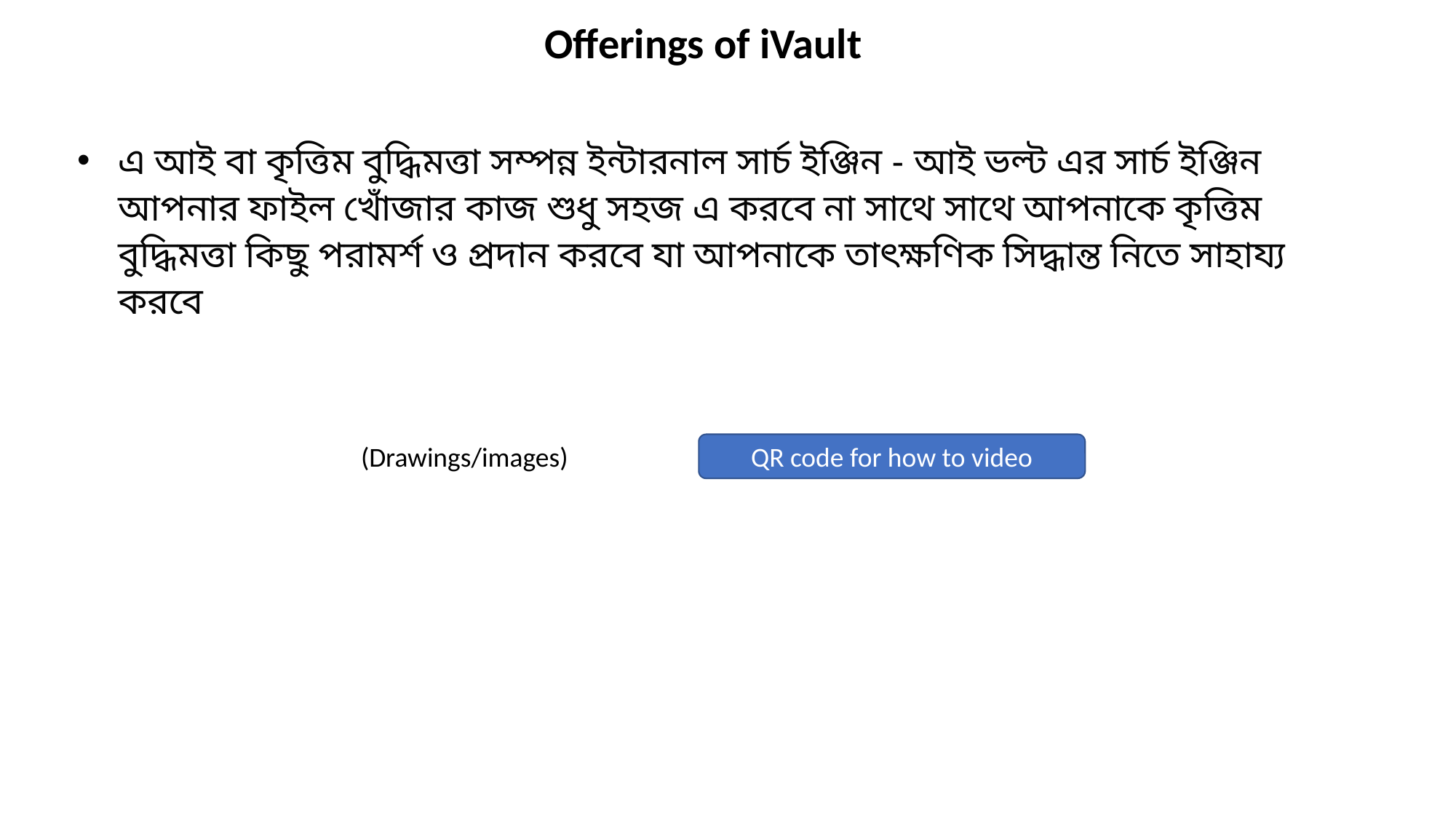

Offerings of iVault
এ আই বা কৃত্তিম বুদ্ধিমত্তা সম্পন্ন ইন্টারনাল সার্চ ইঞ্জিন - আই ভল্ট এর সার্চ ইঞ্জিন আপনার ফাইল খোঁজার কাজ শুধু সহজ এ করবে না সাথে সাথে আপনাকে কৃত্তিম বুদ্ধিমত্তা কিছু পরামর্শ ও প্রদান করবে যা আপনাকে তাৎক্ষণিক সিদ্ধান্ত নিতে সাহায্য করবে
(Drawings/images)
QR code for how to video